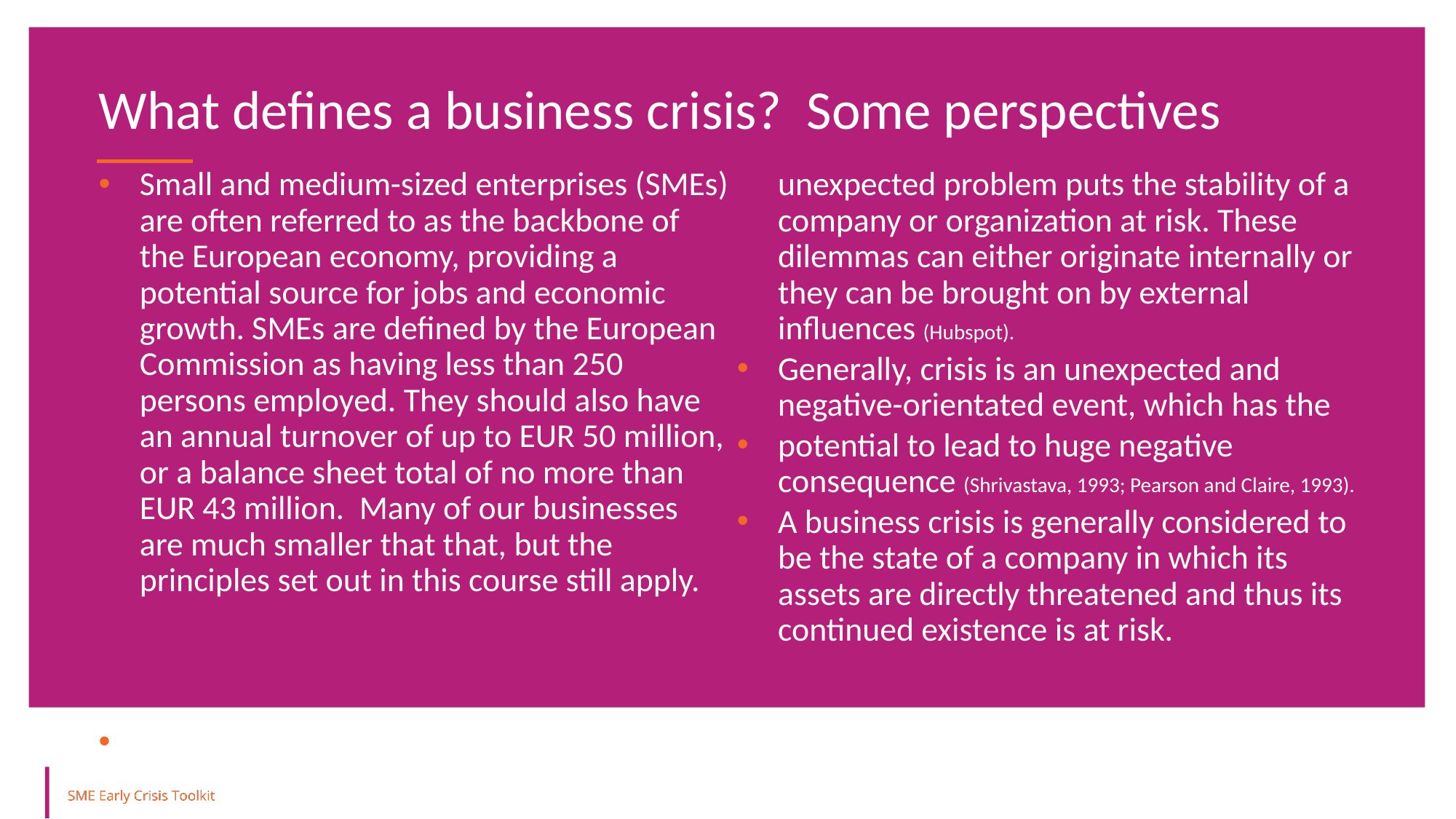

What defines a business crisis?  Some perspectives

Small and medium-sized enterprises (SMEs) are often referred to as the backbone of the European economy, providing a potential source for jobs and economic growth. SMEs are defined by the European Commission as having less than 250 persons employed. They should also have an annual turnover of up to EUR 50 million, or a balance sheet total of no more than EUR 43 million.  Many of our businesses are much smaller that that, but the principles set out in this course still apply.

A business crisis occurs when an unexpected problem puts the stability of a company or organization at risk. These dilemmas can either originate internally or they can be brought on by external influences (Hubspot).
Generally, crisis is an unexpected and negative-orientated event, which has the
potential to lead to huge negative consequence (Shrivastava, 1993; Pearson and Claire, 1993).
A business crisis is generally considered to be the state of a company in which its assets are directly threatened and thus its continued existence is at risk.